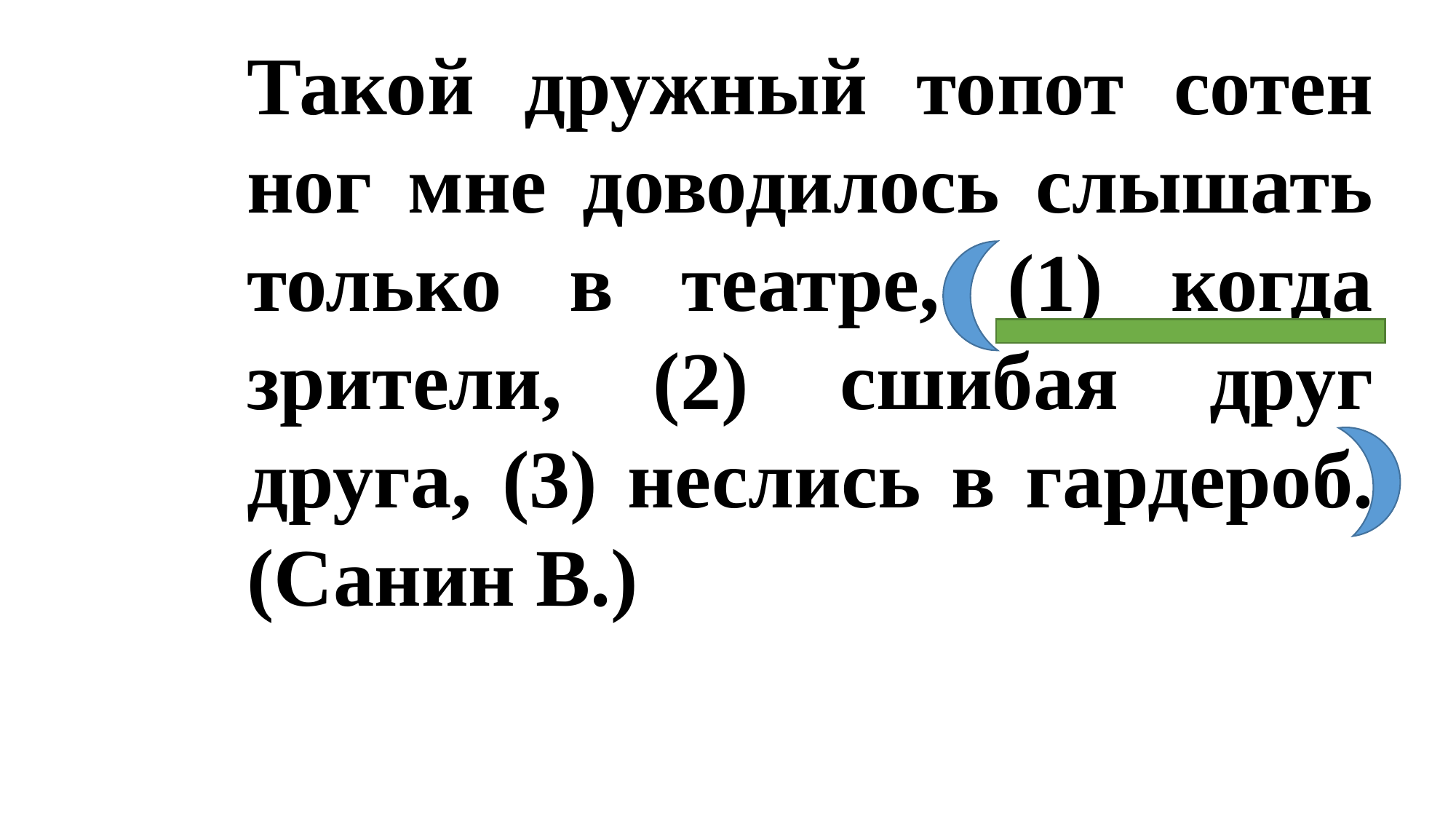

Такой дружный топот сотен ног мне доводилось слышать только в театре, (1) когда зрители, (2) сшибая друг друга, (3) неслись в гардероб. (Санин В.)